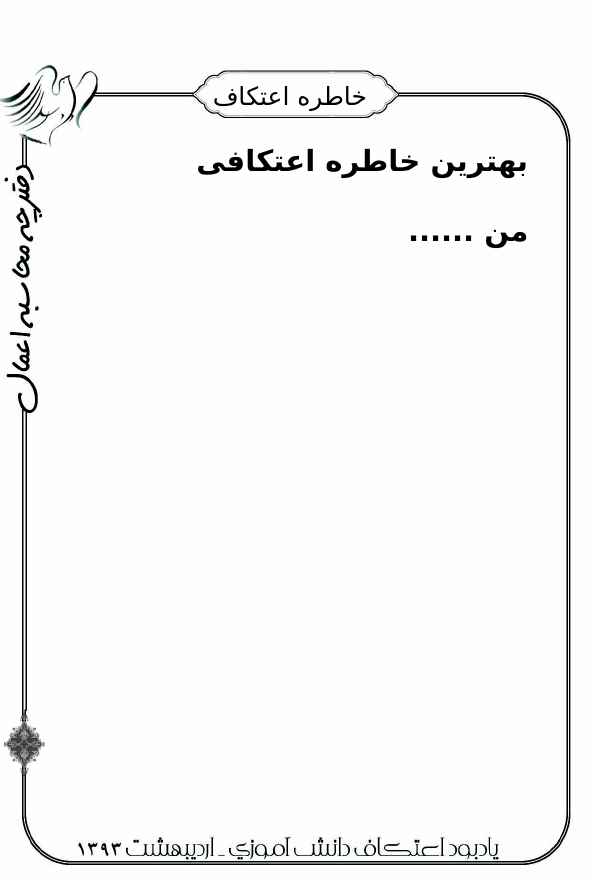

# خاطره اعتکاف
بهترین خاطره اعتکافی من ......